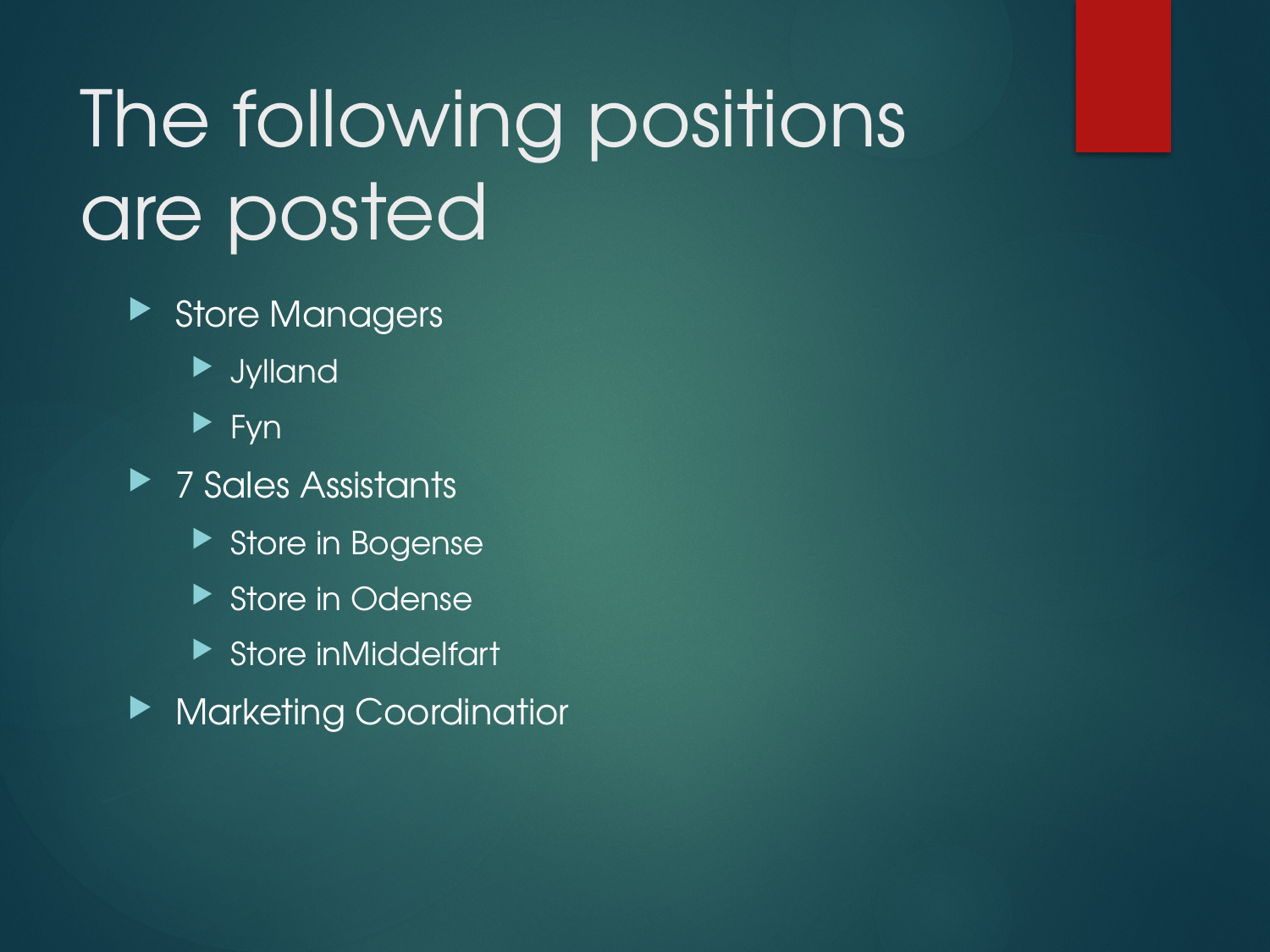

# The following positions are posted
Store Managers
Jylland
Fyn
7 Sales Assistants
Store in Bogense
Store in Odense
Store inMiddelfart
Marketing Coordinatior